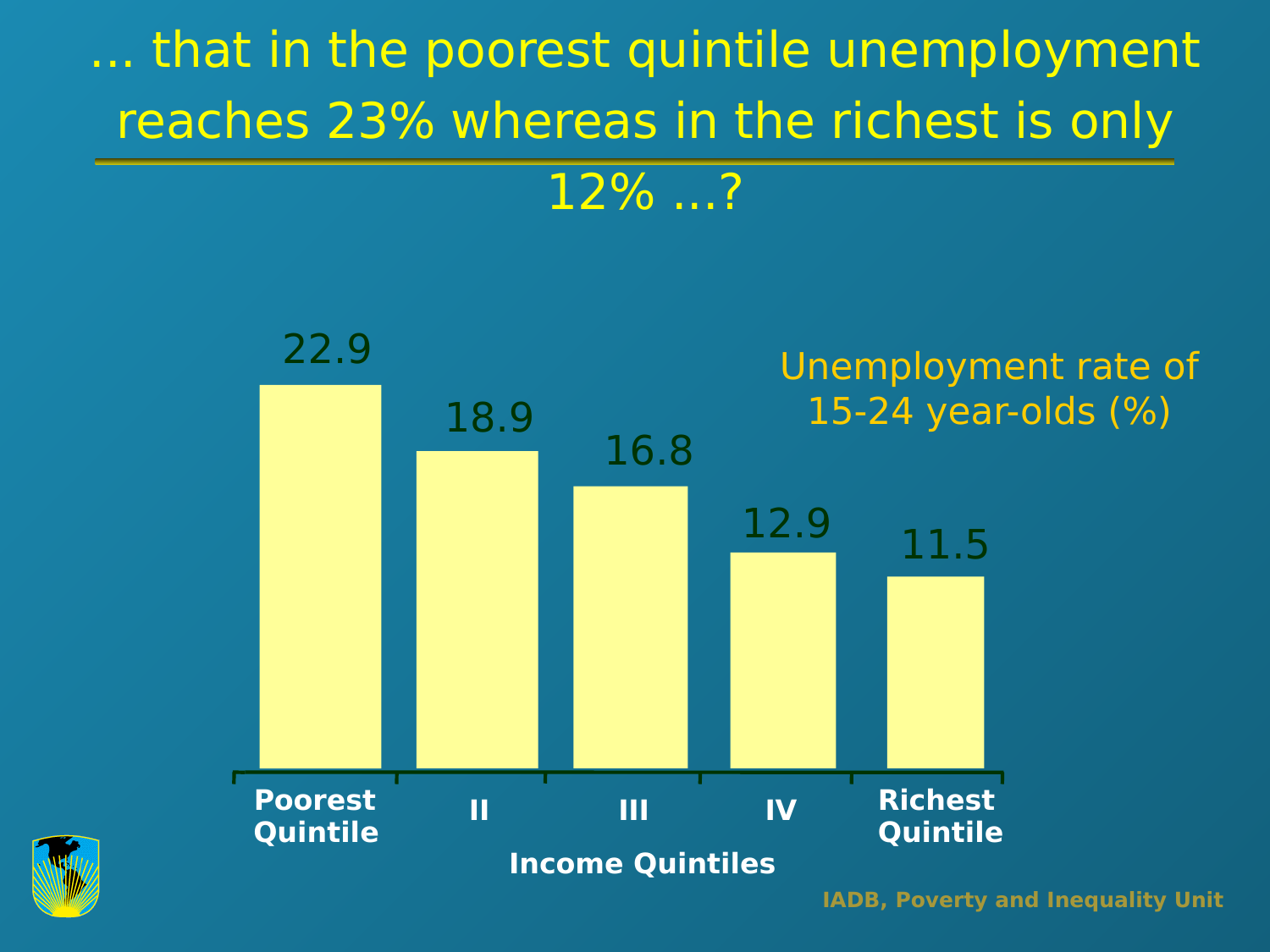

... that in the poorest quintile unemployment reaches 23% whereas in the richest is only 12% ...?
22.9
Unemployment rate of 15-24 year-olds (%)

18.9
16.8

12.9
11.5

Poorest
Richest
II
III
IV
Quintile
Quintile
Income Quintiles